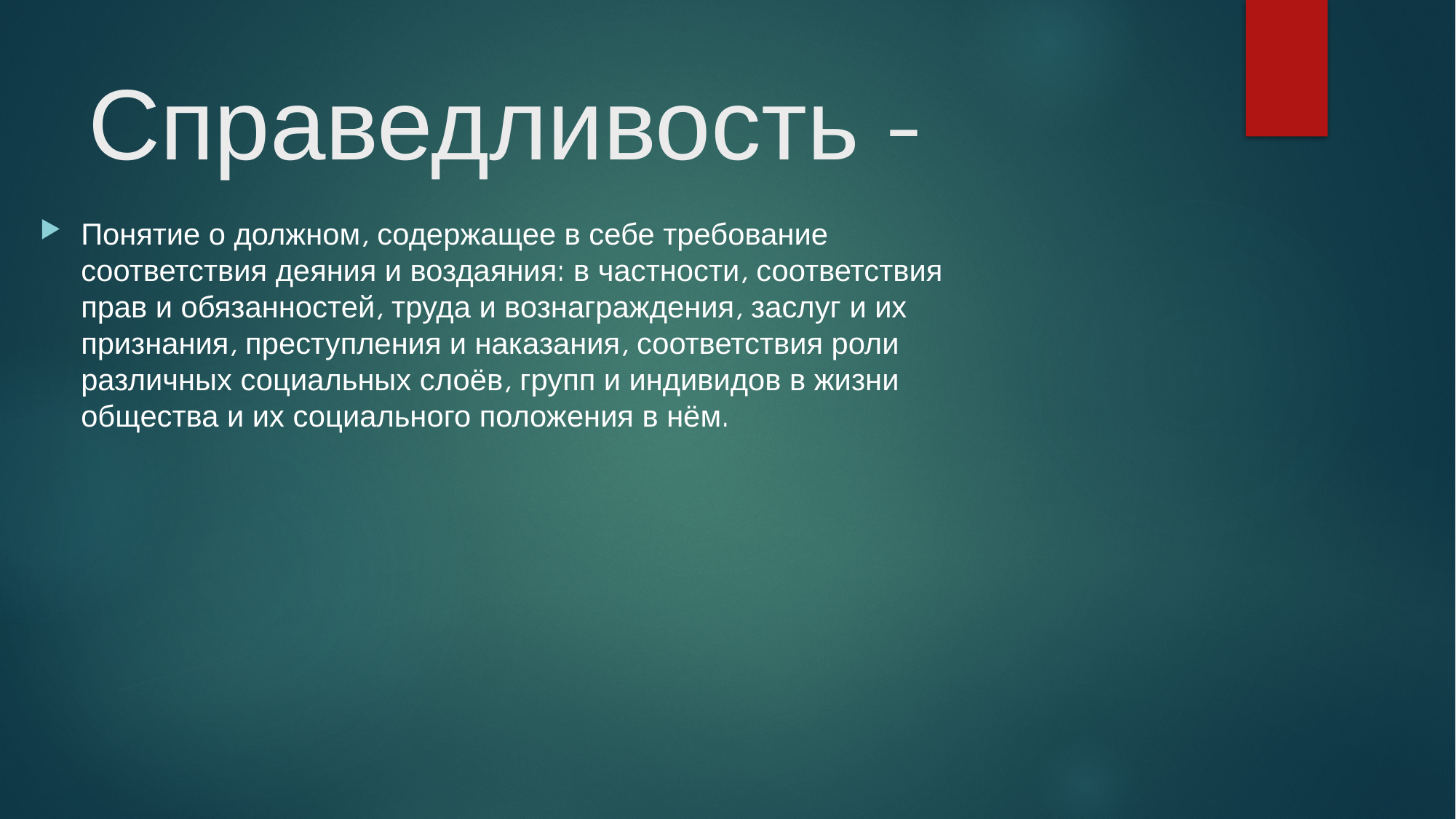

# Справедливость -
Понятие о должном, содержащее в себе требование соответствия деяния и воздаяния: в частности, соответствия прав и обязанностей, труда и вознаграждения, заслуг и их признания, преступления и наказания, соответствия роли различных социальных слоёв, групп и индивидов в жизни общества и их социального положения в нём.